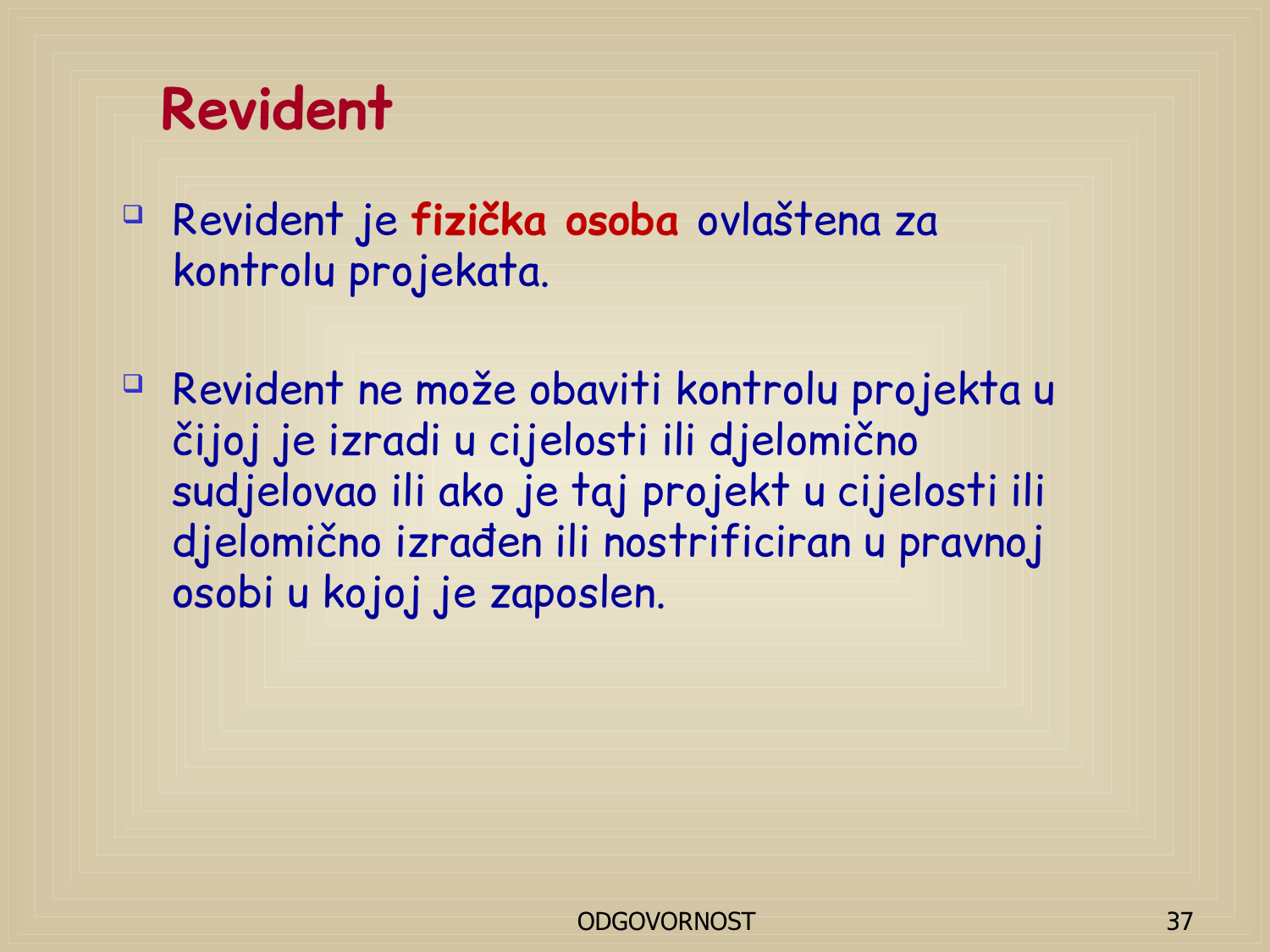

# Revident
Revident je fizička osoba ovlaštena za kontrolu projekata.

Revident ne može obaviti kontrolu projekta u čijoj je izradi u cijelosti ili djelomično sudjelovao ili ako je taj projekt u cijelosti ili djelomično izrađen ili nostrificiran u pravnoj osobi u kojoj je zaposlen.

ODGOVORNOST
37